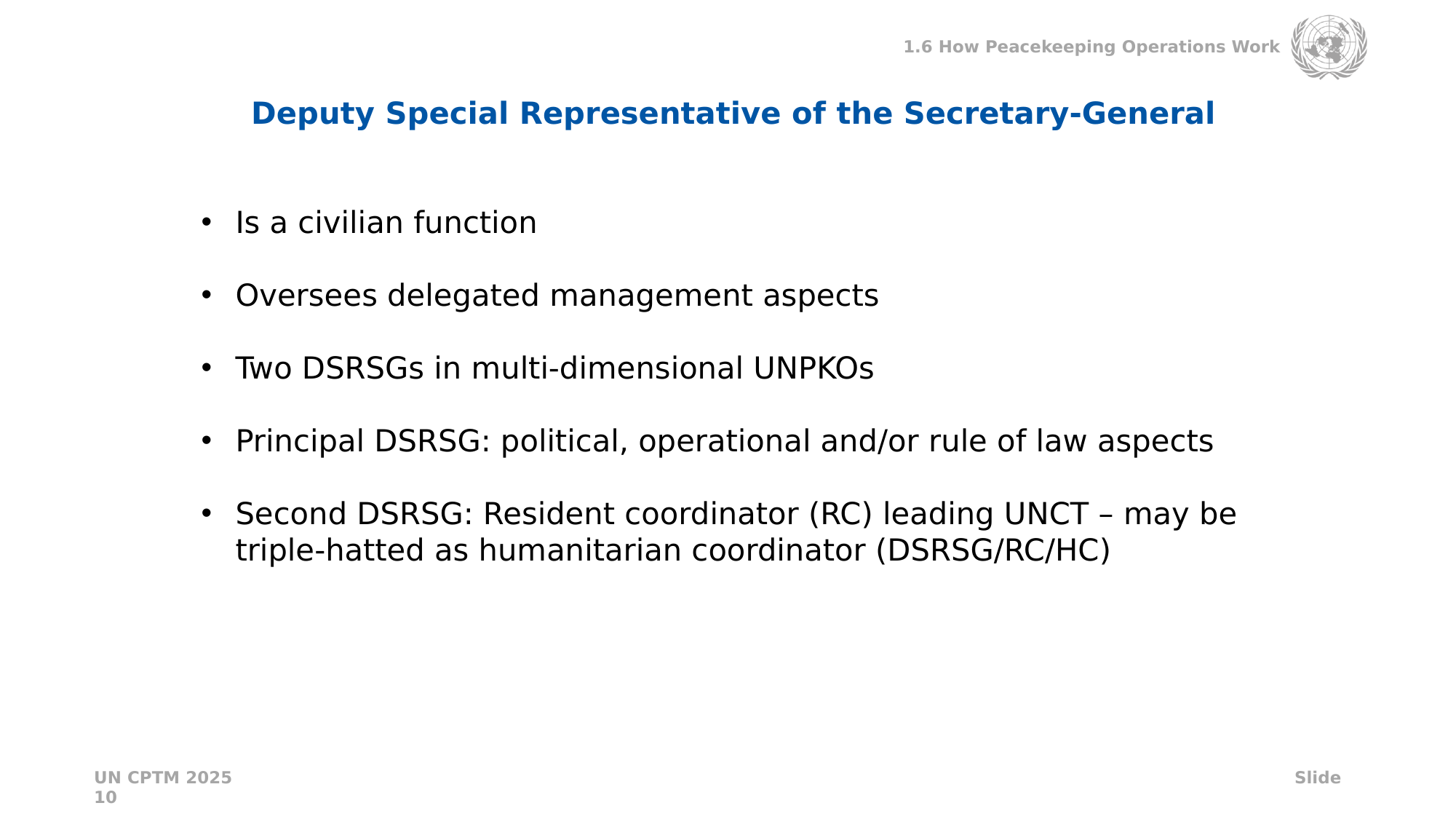

Deputy Special Representative of the Secretary-General
Is a civilian function
Oversees delegated management aspects
Two DSRSGs in multi-dimensional UNPKOs
Principal DSRSG: political, operational and/or rule of law aspects
Second DSRSG: Resident coordinator (RC) leading UNCT – may be triple-hatted as humanitarian coordinator (DSRSG/RC/HC)